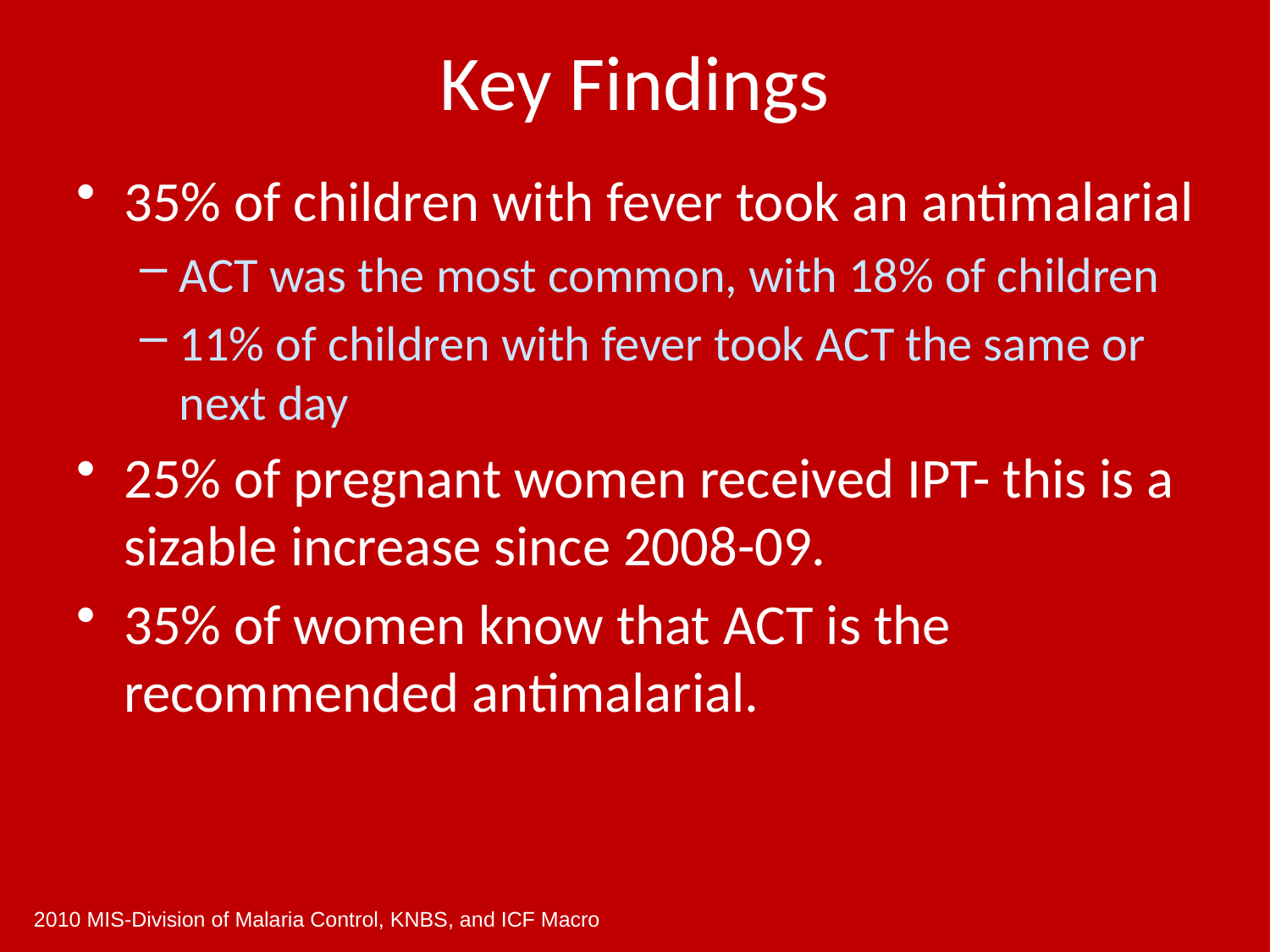

# Key Findings
35% of children with fever took an antimalarial
ACT was the most common, with 18% of children
11% of children with fever took ACT the same or next day
25% of pregnant women received IPT- this is a sizable increase since 2008-09.
35% of women know that ACT is the recommended antimalarial.
2010 MIS-Division of Malaria Control, KNBS, and ICF Macro